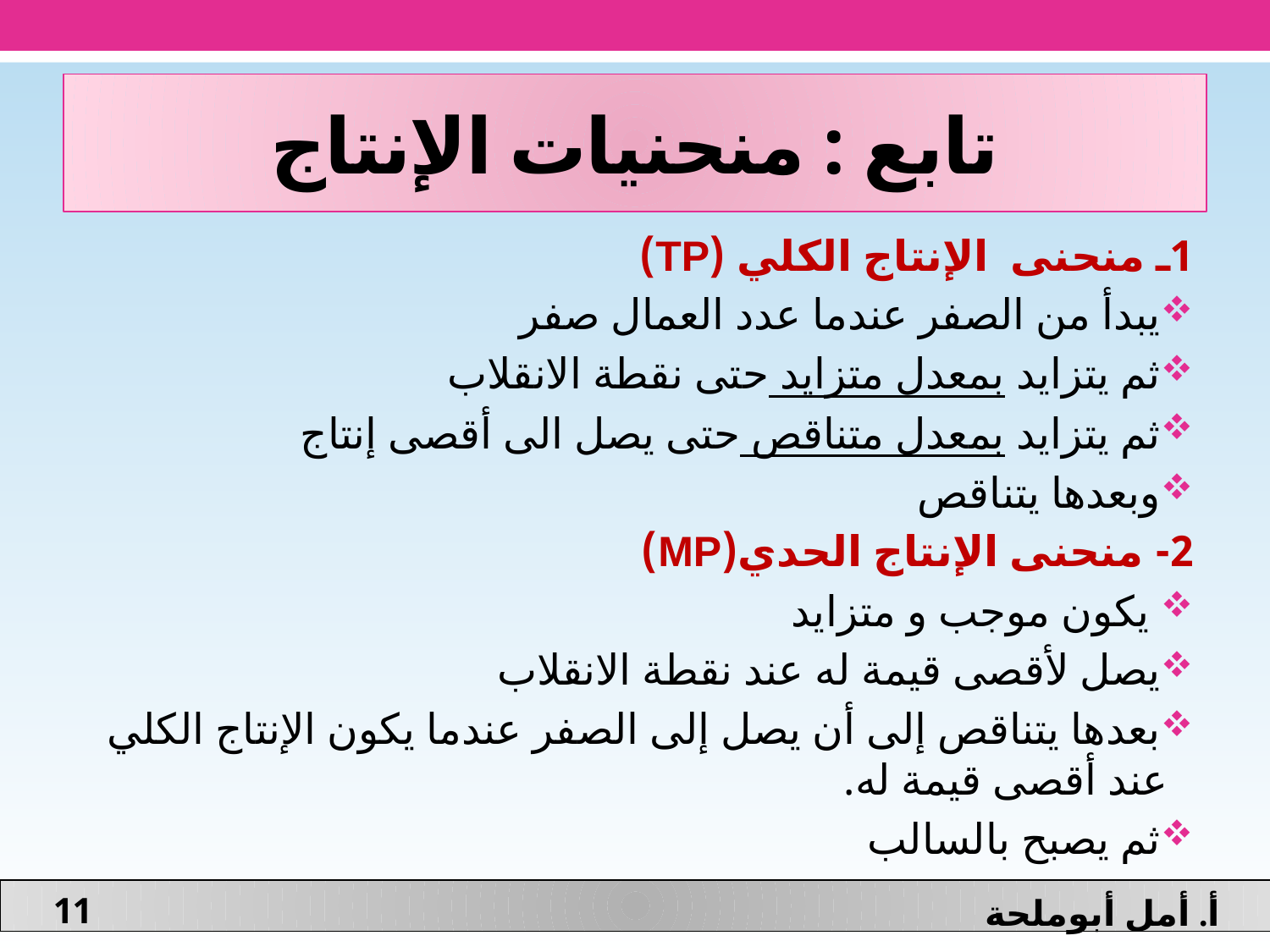

# تابع : منحنيات الإنتاج
1ـ منحنى  الإنتاج الكلي (TP)
يبدأ من الصفر عندما عدد العمال صفر
ثم يتزايد بمعدل متزايد حتى نقطة الانقلاب
ثم يتزايد بمعدل متناقص حتى يصل الى أقصى إنتاج
وبعدها يتناقص
2- منحنى الإنتاج الحدي(MP)
 يكون موجب و متزايد
يصل لأقصى قيمة له عند نقطة الانقلاب
بعدها يتناقص إلى أن يصل إلى الصفر عندما يكون الإنتاج الكلي عند أقصى قيمة له.
ثم يصبح بالسالب

11
أ. أمل أبوملحة